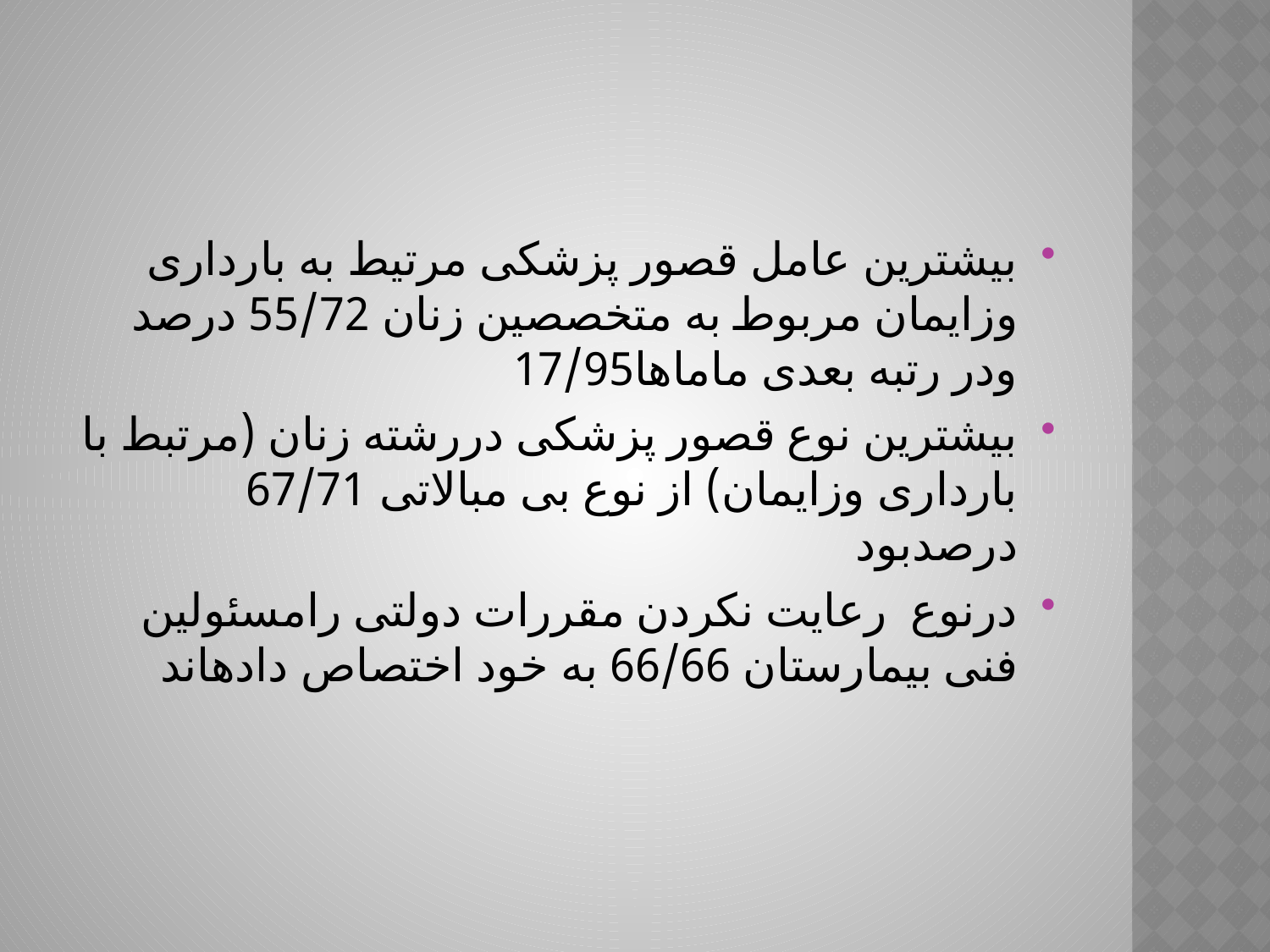

بیشترین عامل قصور پزشکی مرتیط به بارداری وزایمان مربوط به متخصصین زنان 55/72 درصد ودر رتبه بعدی ماماها17/95
بیشترین نوع قصور پزشکی دررشته زنان (مرتبط با بارداری وزایمان) از نوع بی مبالاتی 67/71 درصدبود
درنوع  رعایت نکردن مقررات دولتی رامسئولین فنی بیمارستان 66/66 به خود اختصاص دادهاند